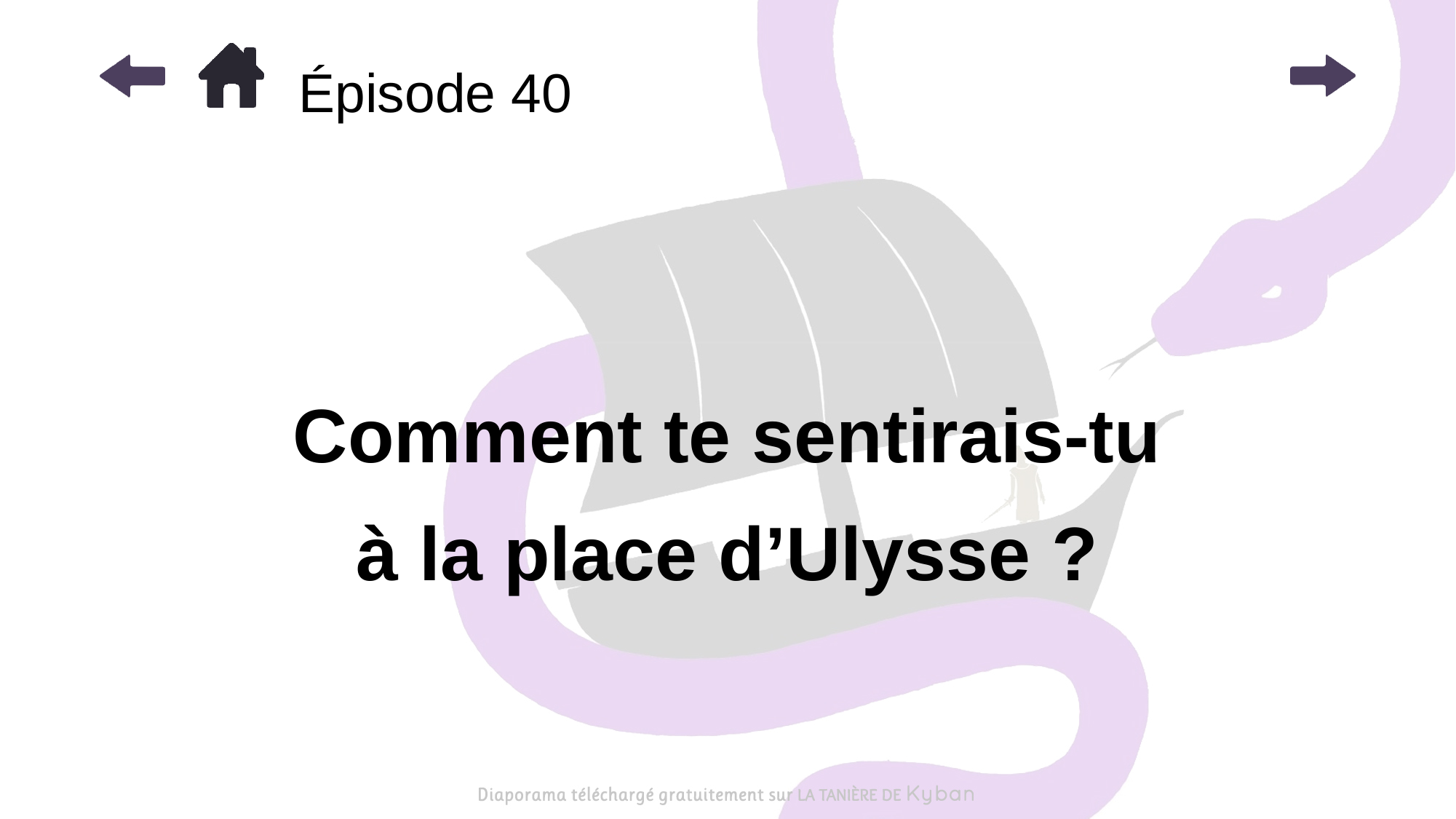

# Épisode 40
Comment te sentirais-tu
à la place d’Ulysse ?